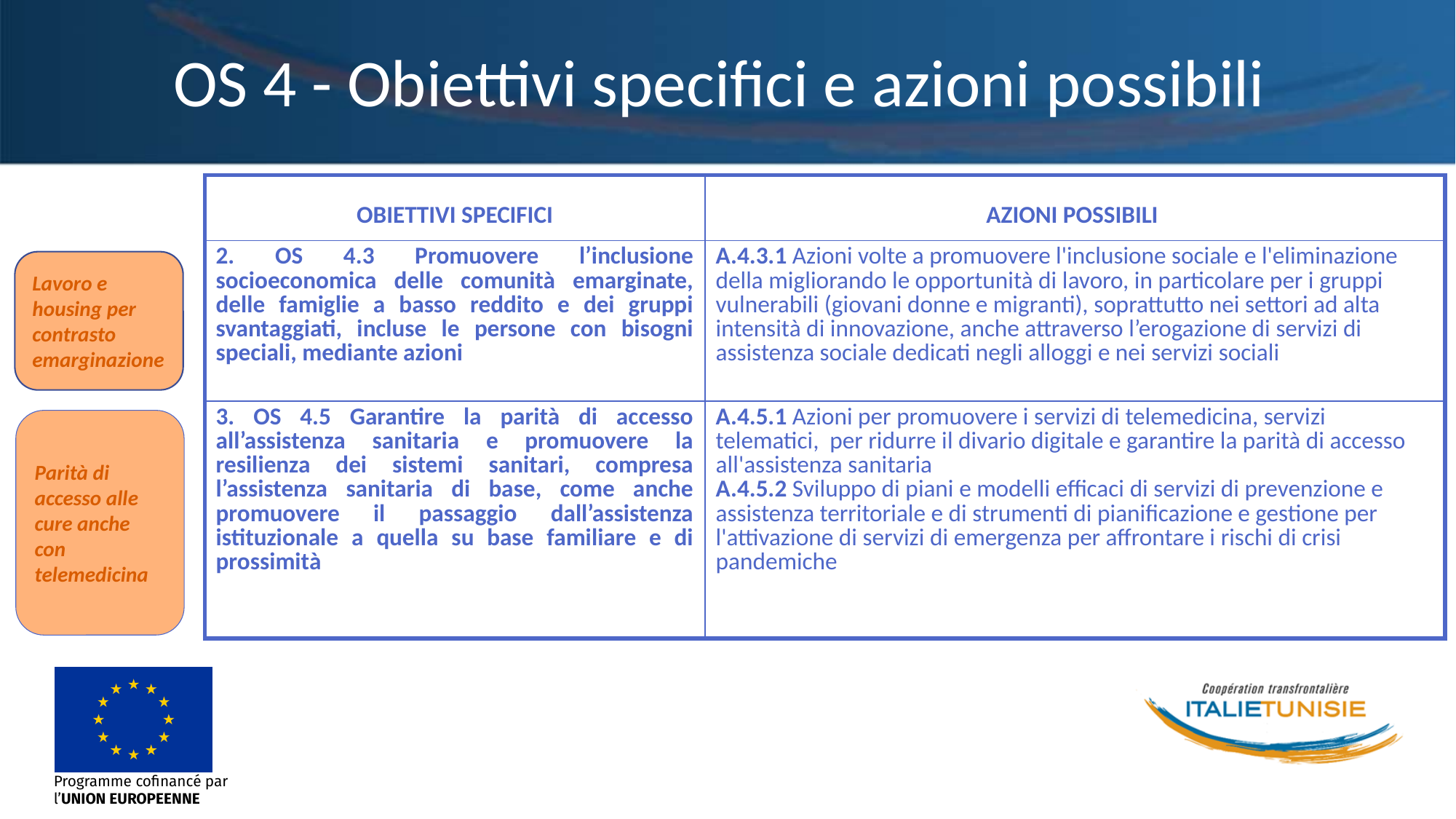

# OS 4 - Obiettivi specifici e azioni possibili
| OBIETTIVI SPECIFICI | AZIONI POSSIBILI |
| --- | --- |
| 2. OS 4.3 Promuovere l’inclusione socioeconomica delle comunità emarginate, delle famiglie a basso reddito e dei gruppi svantaggiati, incluse le persone con bisogni speciali, mediante azioni | A.4.3.1 Azioni volte a promuovere l'inclusione sociale e l'eliminazione della migliorando le opportunità di lavoro, in particolare per i gruppi vulnerabili (giovani donne e migranti), soprattutto nei settori ad alta intensità di innovazione, anche attraverso l’erogazione di servizi di assistenza sociale dedicati negli alloggi e nei servizi sociali |
| 3. OS 4.5 Garantire la parità di accesso all’assistenza sanitaria e promuovere la resilienza dei sistemi sanitari, compresa l’assistenza sanitaria di base, come anche promuovere il passaggio dall’assistenza istituzionale a quella su base familiare e di prossimità | A.4.5.1 Azioni per promuovere i servizi di telemedicina, servizi telematici, per ridurre il divario digitale e garantire la parità di accesso all'assistenza sanitaria A.4.5.2 Sviluppo di piani e modelli efficaci di servizi di prevenzione e assistenza territoriale e di strumenti di pianificazione e gestione per l'attivazione di servizi di emergenza per affrontare i rischi di crisi pandemiche |
Lavoro e housing per
contrasto emarginazione
Parità di accesso alle cure anche con telemedicina